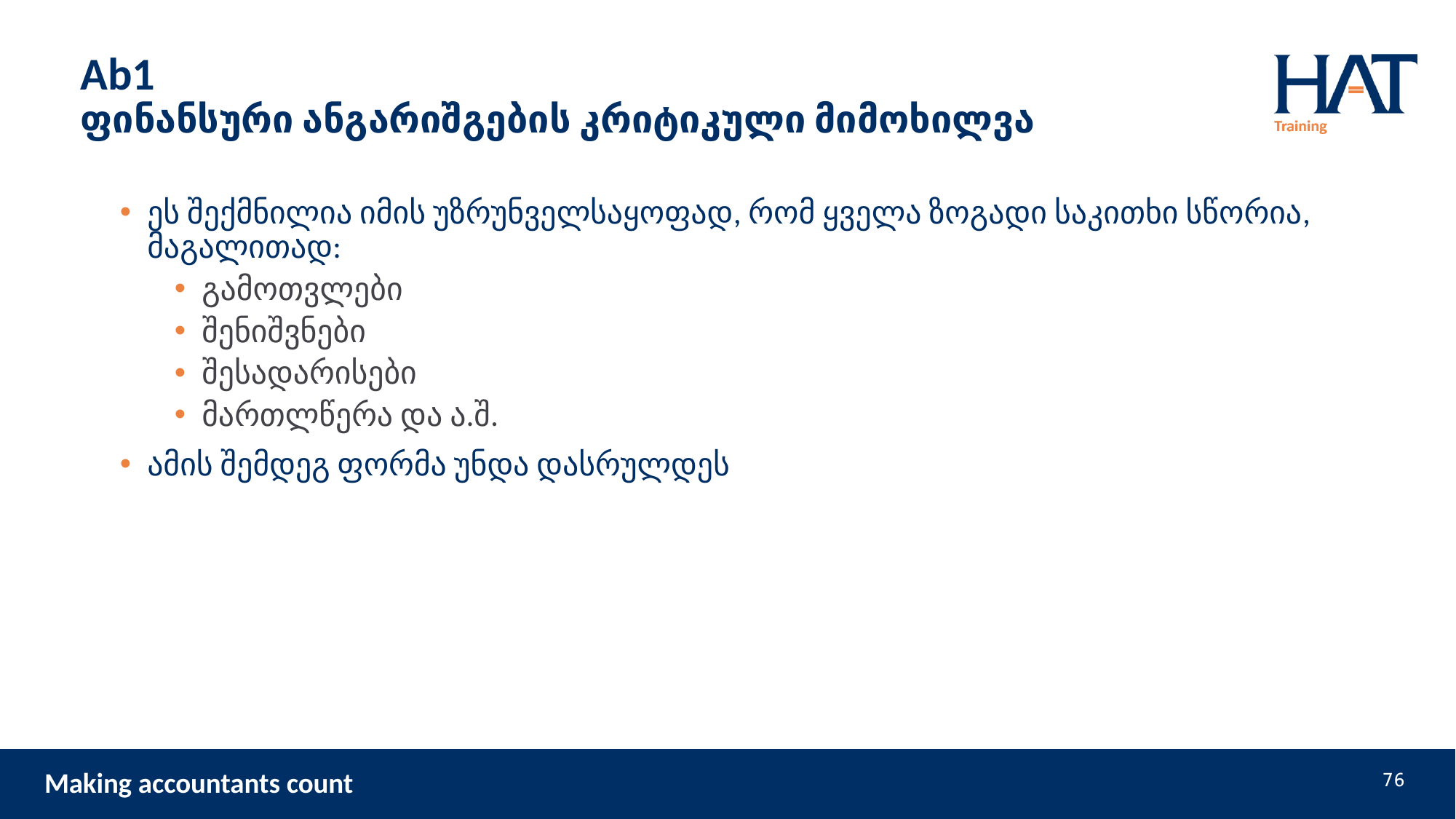

# Ab1 ფინანსური ანგარიშგების კრიტიკული მიმოხილვა
ეს შექმნილია იმის უზრუნველსაყოფად, რომ ყველა ზოგადი საკითხი სწორია, მაგალითად:
გამოთვლები
შენიშვნები
შესადარისები
მართლწერა და ა.შ.
ამის შემდეგ ფორმა უნდა დასრულდეს
76